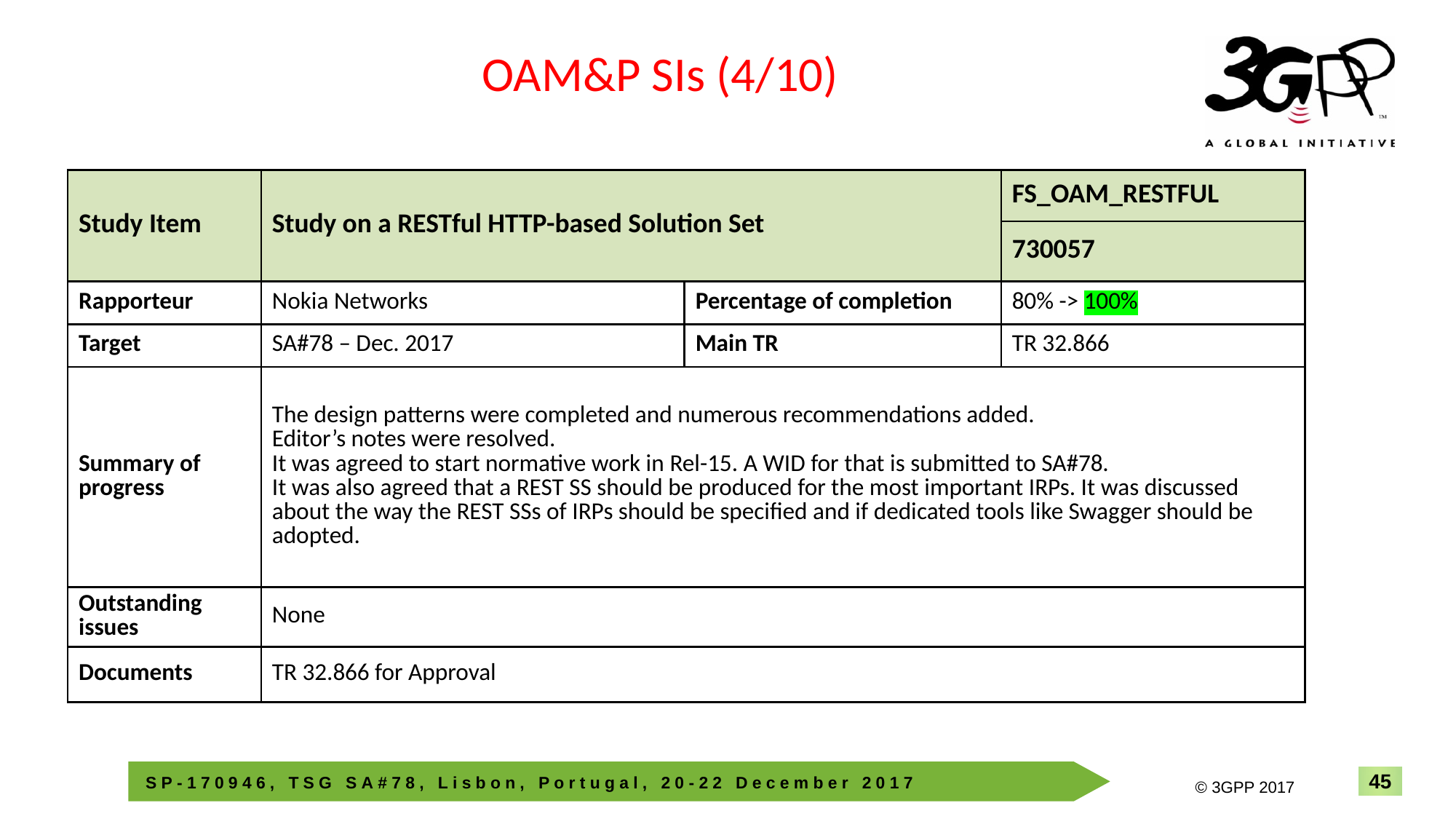

OAM&P SIs (4/10)
| Study Item | Study on a RESTful HTTP-based Solution Set |  | FS\_OAM\_RESTFUL |
| --- | --- | --- | --- |
|  |  |  | 730057 |
| Rapporteur | Nokia Networks | Percentage of completion | 80% -> 100% |
| Target | SA#78 – Dec. 2017 | Main TR | TR 32.866 |
| Summary of progress | The design patterns were completed and numerous recommendations added. Editor’s notes were resolved. It was agreed to start normative work in Rel-15. A WID for that is submitted to SA#78. It was also agreed that a REST SS should be produced for the most important IRPs. It was discussed about the way the REST SSs of IRPs should be specified and if dedicated tools like Swagger should be adopted. |  |  |
| Outstanding issues | None |  |  |
| Documents | TR 32.866 for Approval |  |  |